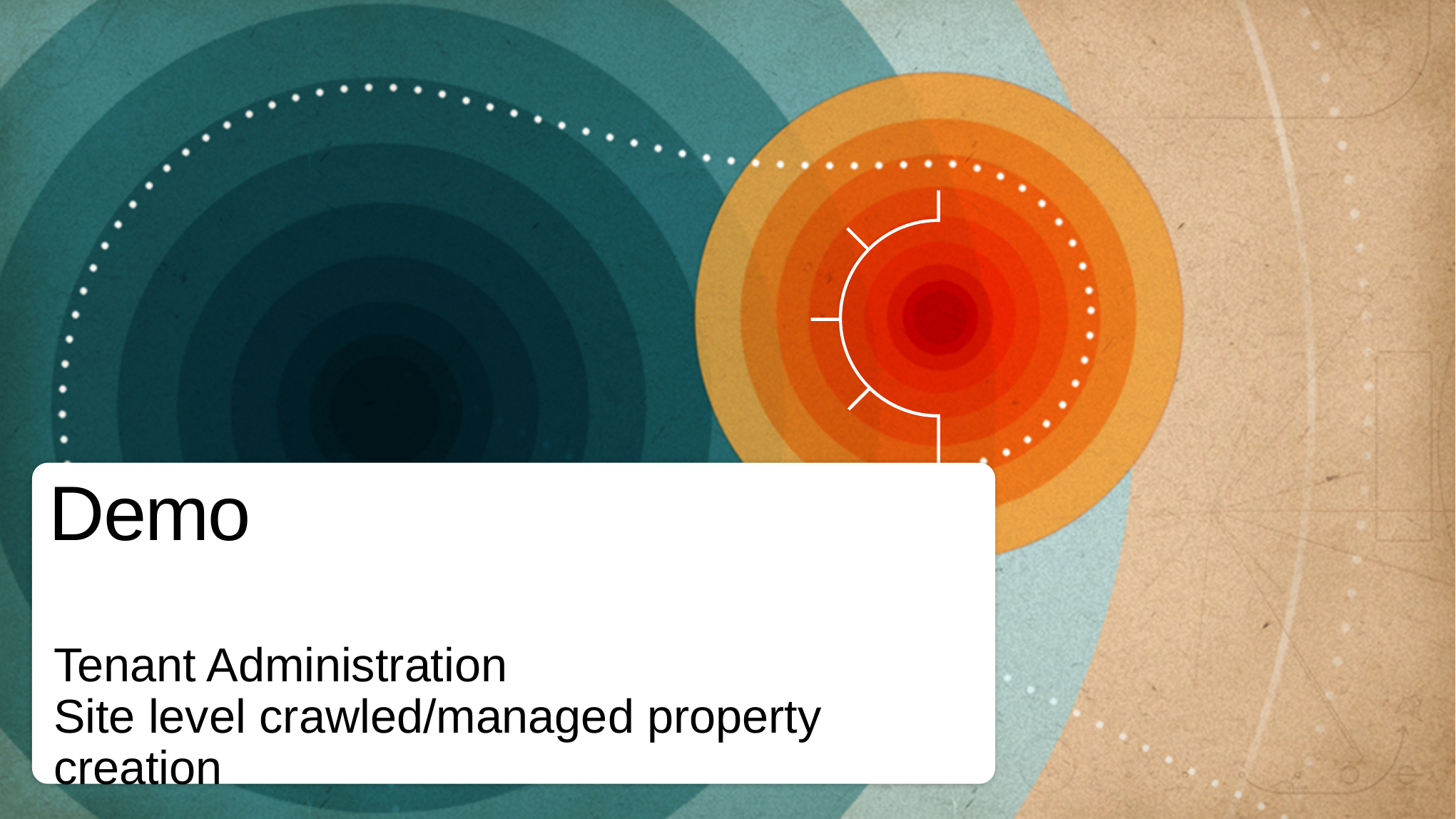

# Demo
Tenant Administration
Site level crawled/managed property creation